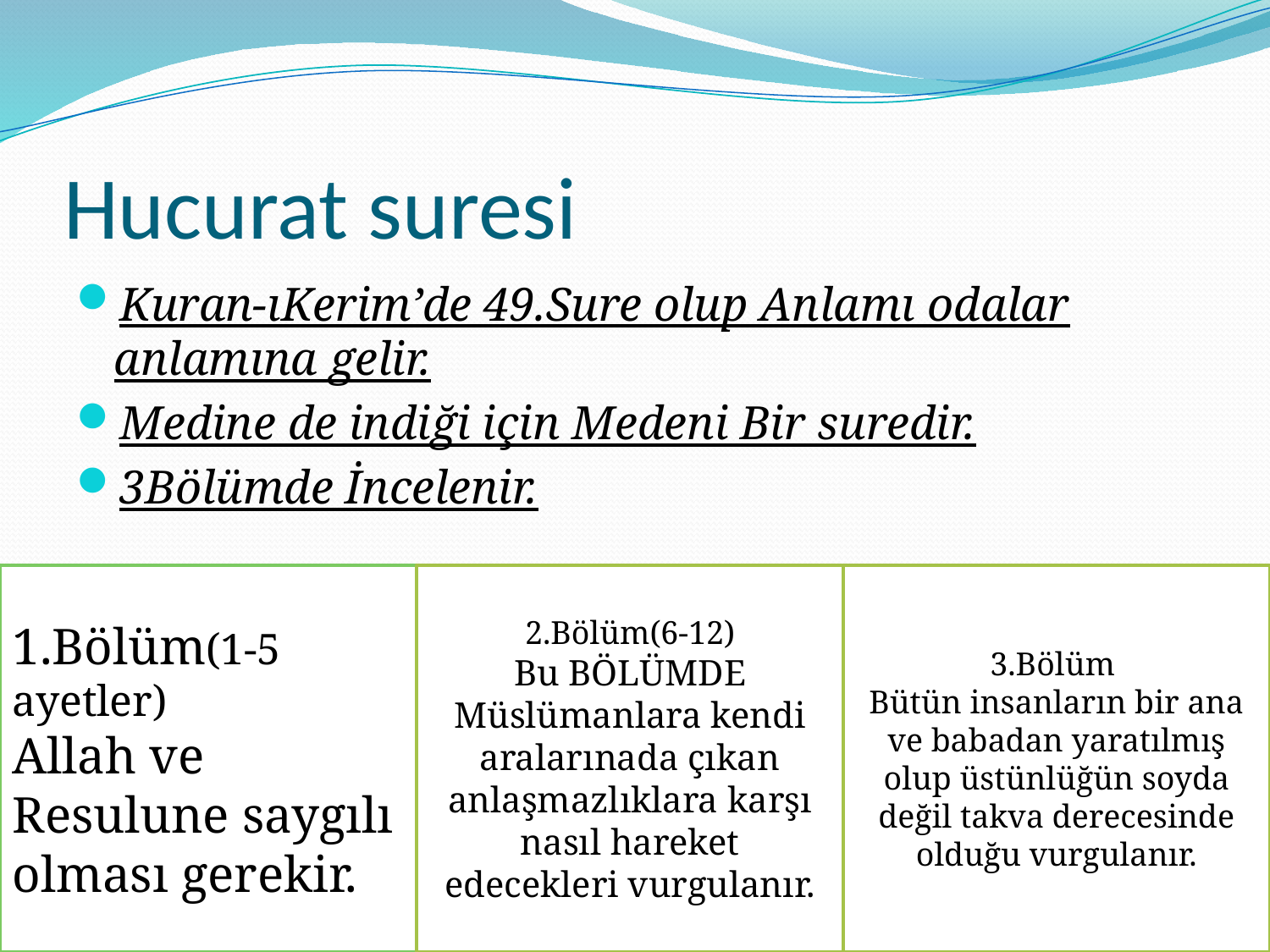

# Hucurat suresi
Kuran-ıKerim’de 49.Sure olup Anlamı odalar anlamına gelir.
Medine de indiği için Medeni Bir suredir.
3Bölümde İncelenir.
1.Bölüm(1-5 ayetler)
Allah ve Resulune saygılı olması gerekir.
2.Bölüm(6-12)
Bu BÖLÜMDE Müslümanlara kendi aralarınada çıkan anlaşmazlıklara karşı nasıl hareket edecekleri vurgulanır.
3.Bölüm
Bütün insanların bir ana ve babadan yaratılmış olup üstünlüğün soyda değil takva derecesinde olduğu vurgulanır.